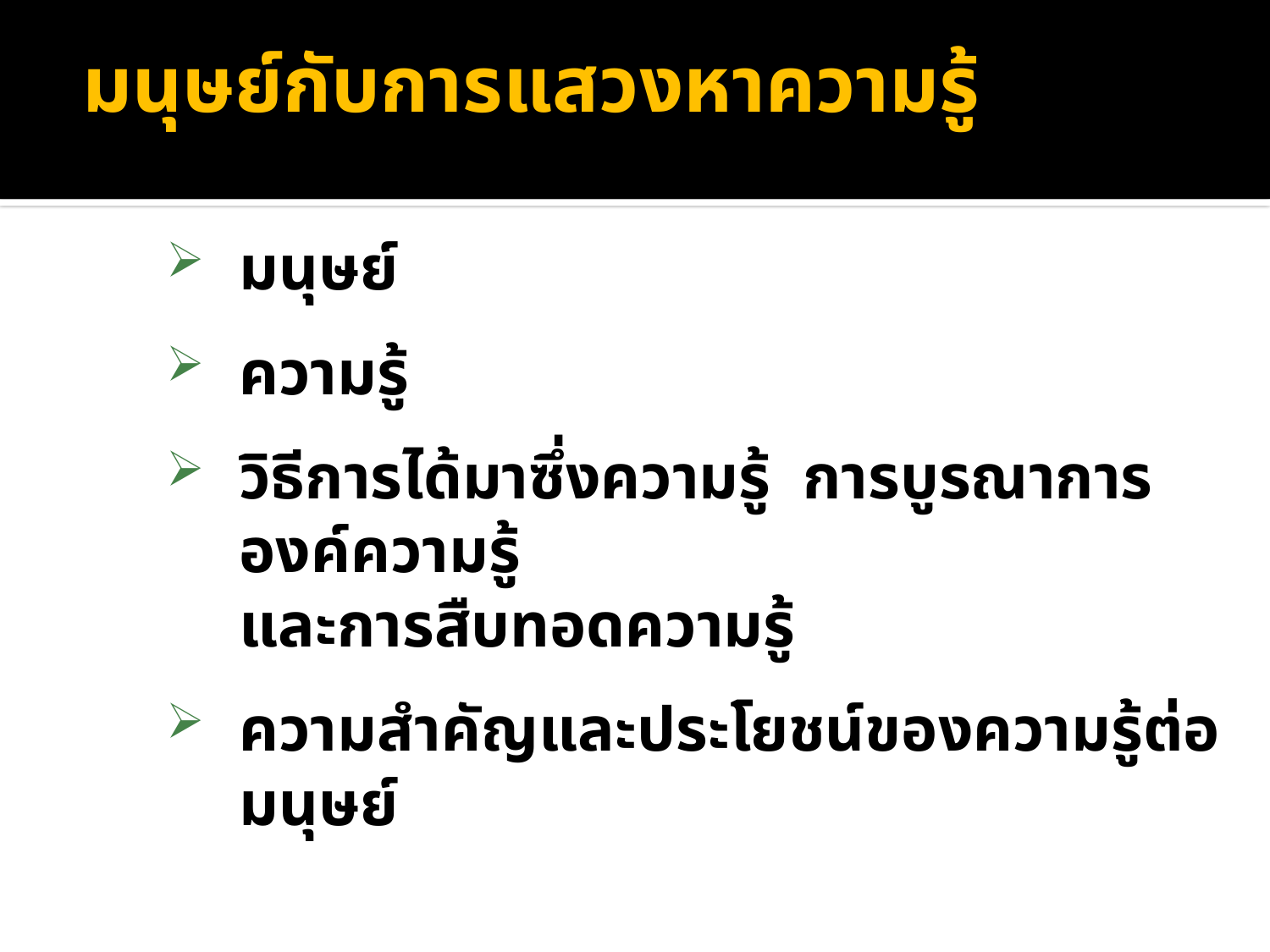

# มนุษย์กับการแสวงหาความรู้
มนุษย์
ความรู้
วิธีการได้มาซึ่งความรู้  การบูรณาการองค์ความรู้
	และการสืบทอดความรู้
ความสำคัญและประโยชน์ของความรู้ต่อมนุษย์